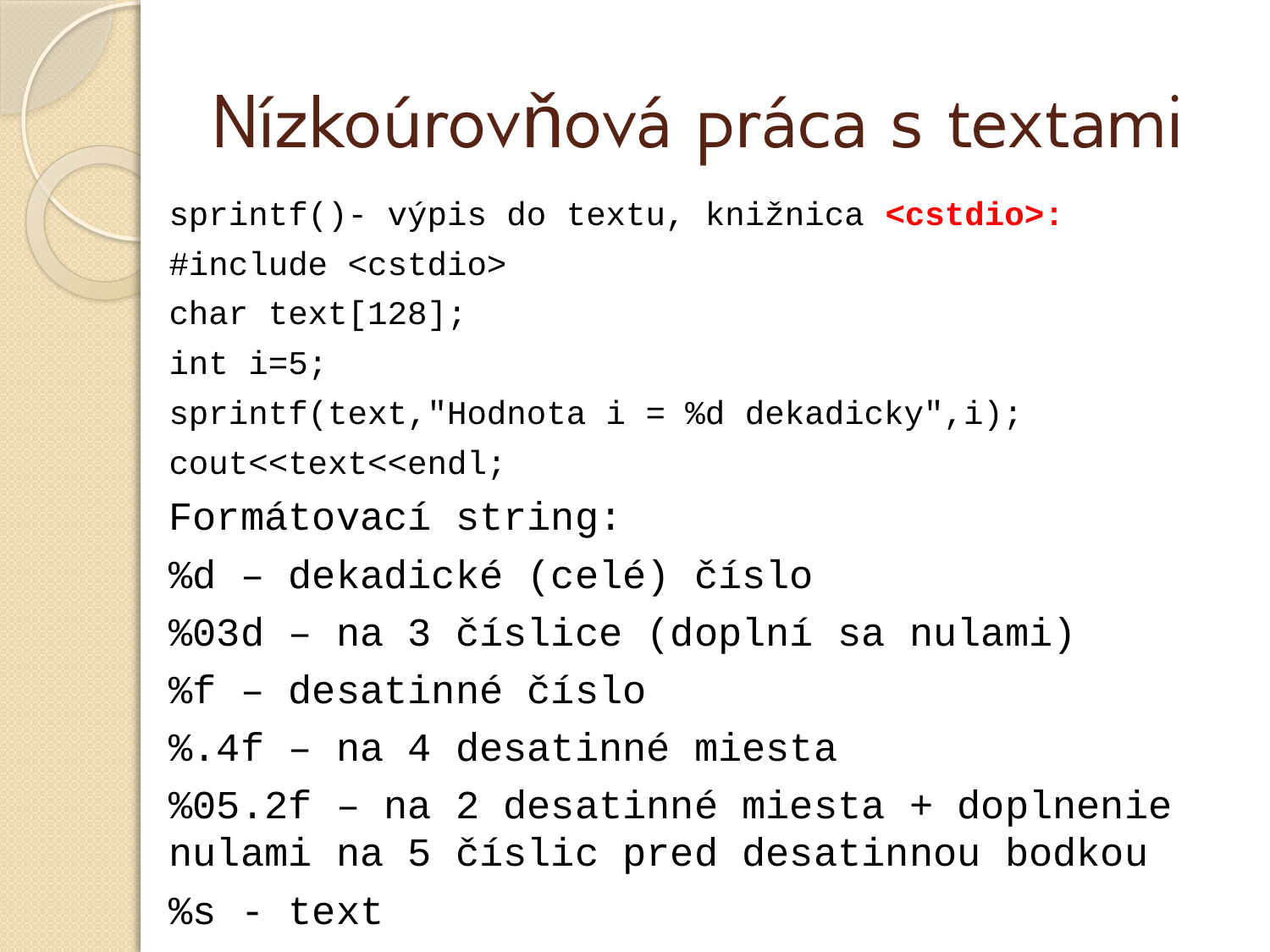

# Nízkoúrovňová práca s textami
sprintf()- výpis do textu, knižnica <cstdio>:
#include <cstdio>
char text[128];
int i=5;
sprintf(text,"Hodnota i = %d dekadicky",i);
cout<<text<<endl;
Formátovací string:
%d – dekadické (celé) číslo
%03d – na 3 číslice (doplní sa nulami)
%f – desatinné číslo
%.4f – na 4 desatinné miesta
%05.2f – na 2 desatinné miesta + doplnenie nulami na 5 číslic pred desatinnou bodkou
%s - text